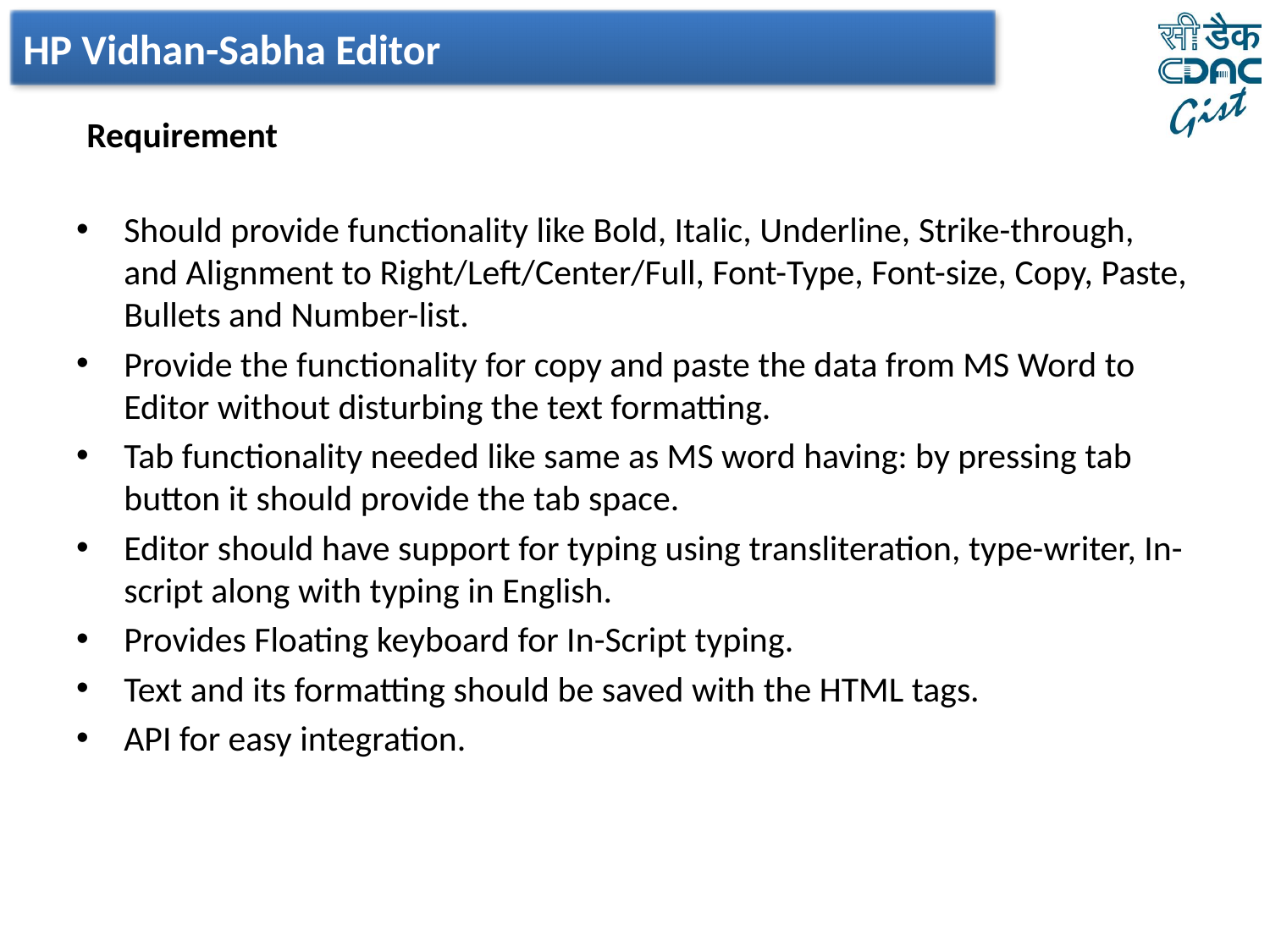

HP Vidhan-Sabha Editor
Requirement
Should provide functionality like Bold, Italic, Underline, Strike-through, and Alignment to Right/Left/Center/Full, Font-Type, Font-size, Copy, Paste, Bullets and Number-list.
Provide the functionality for copy and paste the data from MS Word to Editor without disturbing the text formatting.
Tab functionality needed like same as MS word having: by pressing tab button it should provide the tab space.
Editor should have support for typing using transliteration, type-writer, In-script along with typing in English.
Provides Floating keyboard for In-Script typing.
Text and its formatting should be saved with the HTML tags.
API for easy integration.